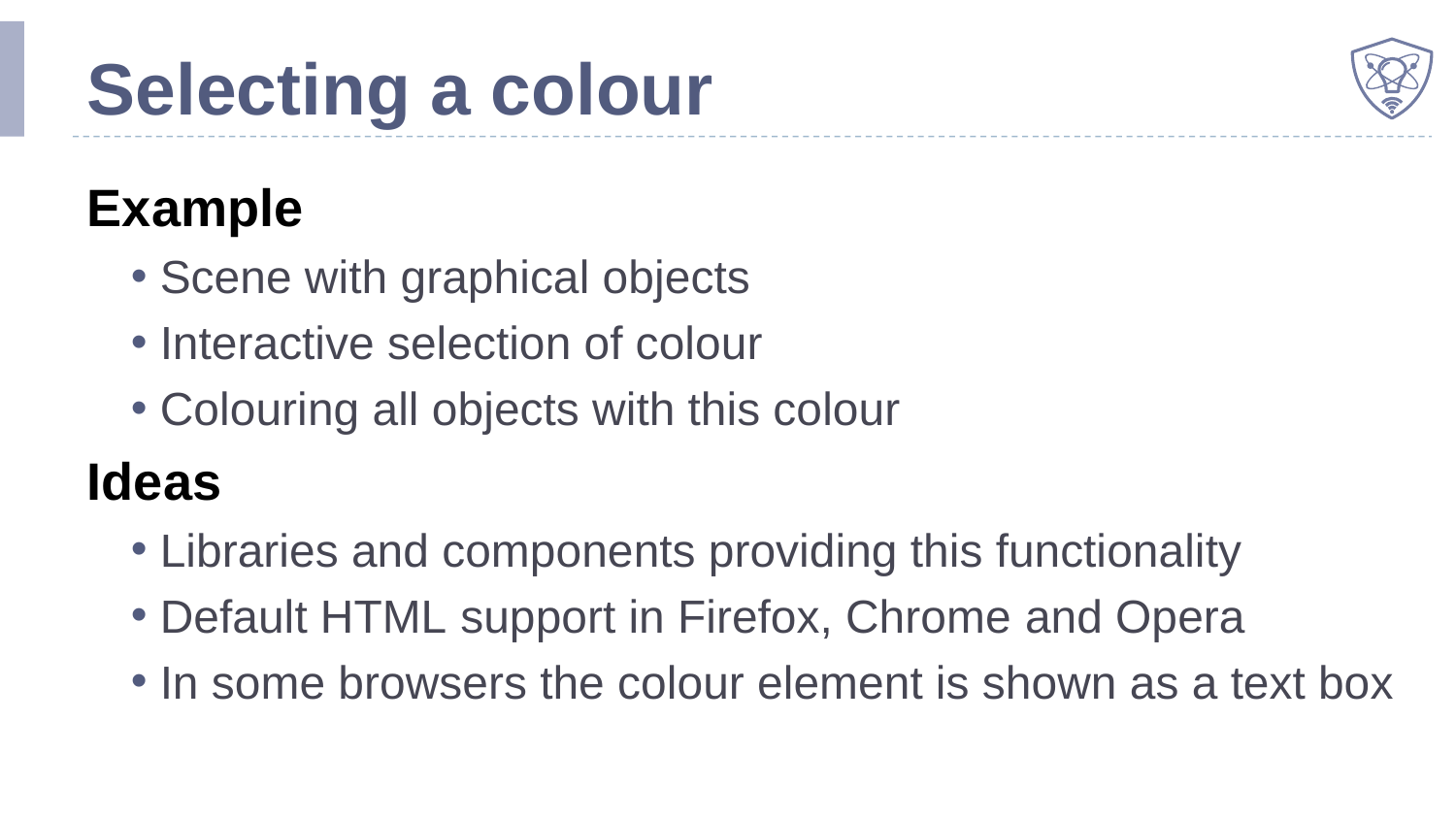

# Selecting a colour
Example
Scene with graphical objects
Interactive selection of colour
Colouring all objects with this colour
Ideas
Libraries and components providing this functionality
Default HTML support in Firefox, Chrome and Opera
In some browsers the colour element is shown as a text box